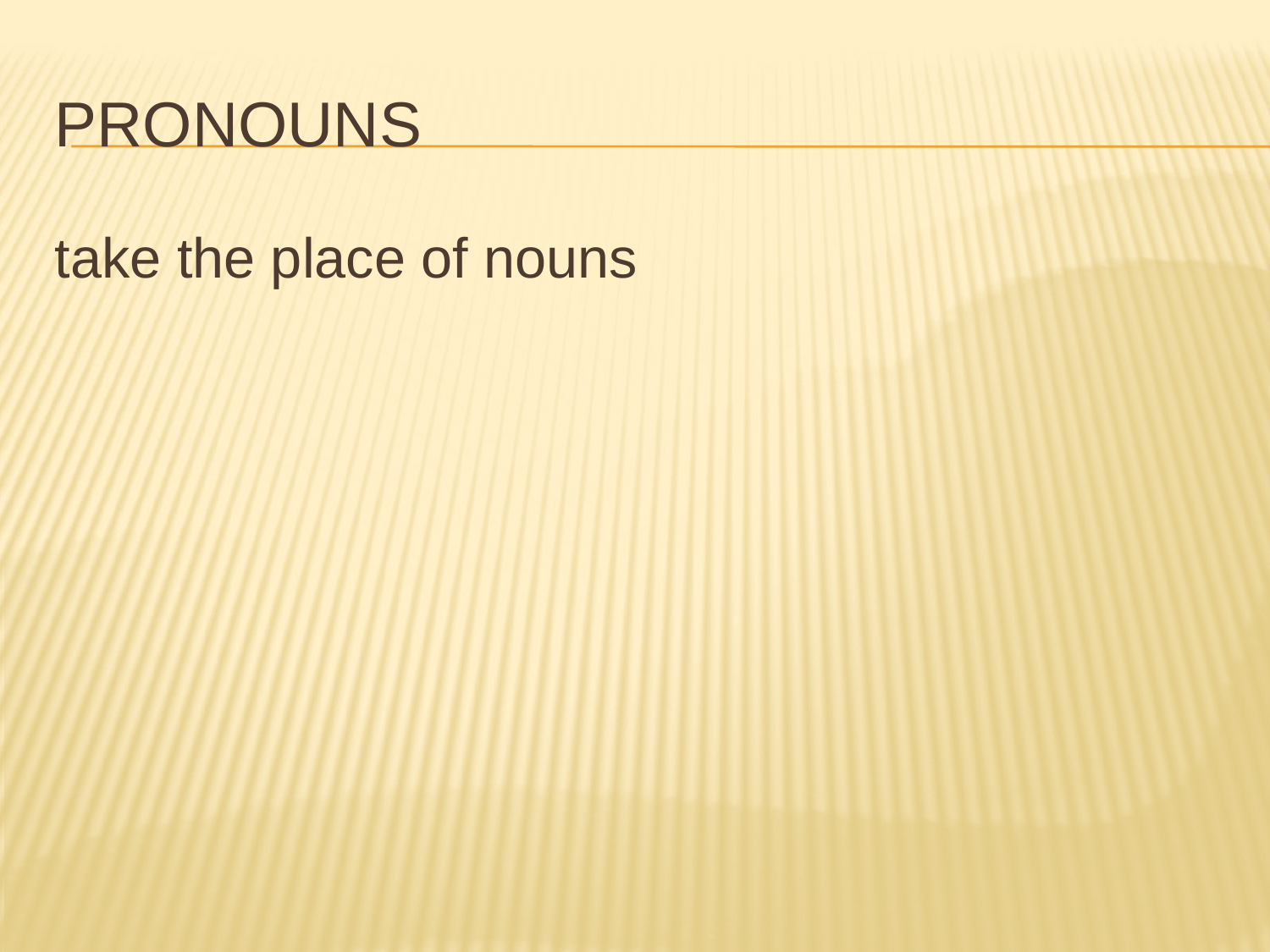

# Pronouns
take the place of nouns